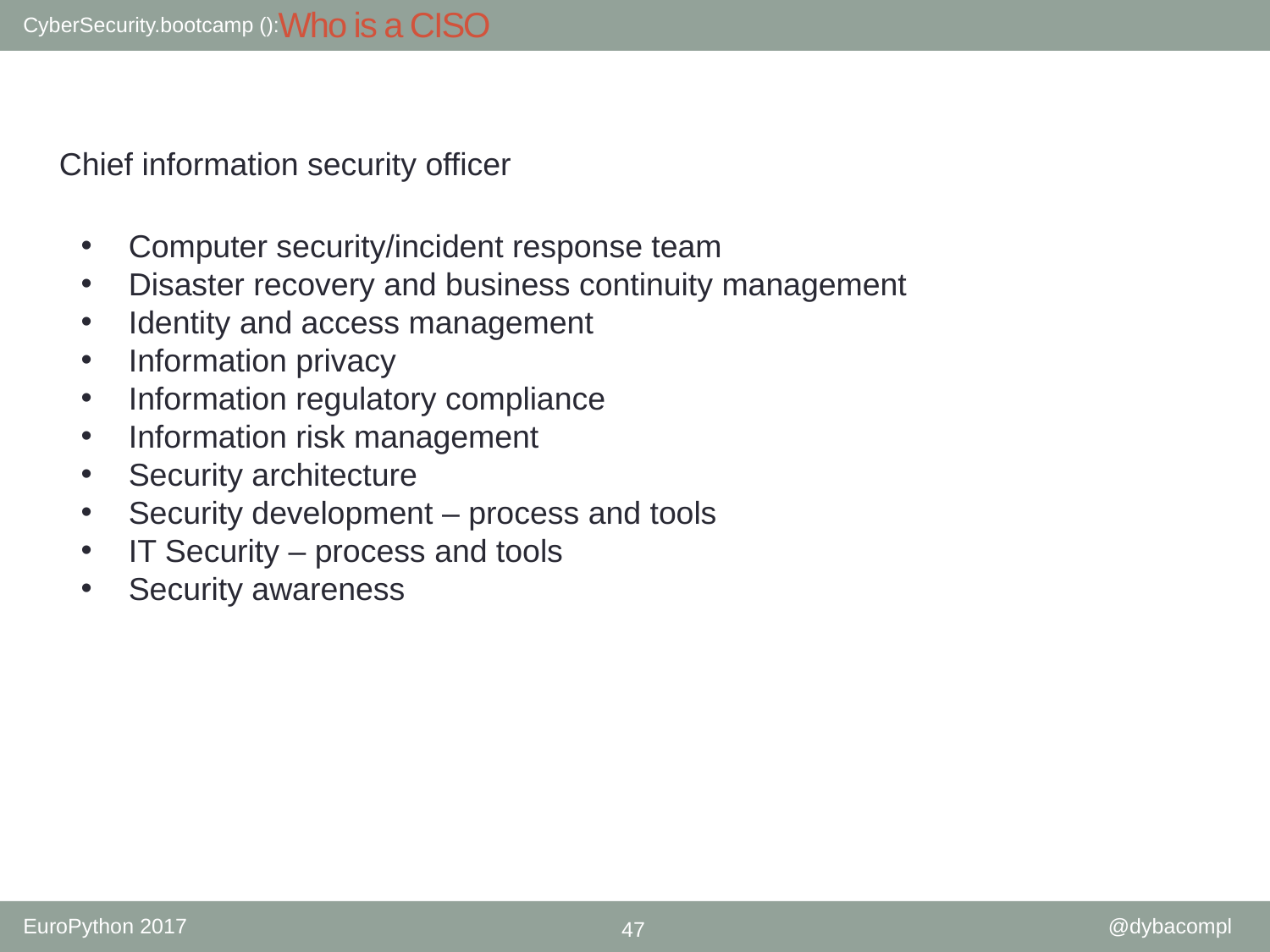

# Who is a CISO
Chief information security officer
Computer security/incident response team
Disaster recovery and business continuity management
Identity and access management
Information privacy
Information regulatory compliance
Information risk management
Security architecture
Security development – process and tools
IT Security – process and tools
Security awareness